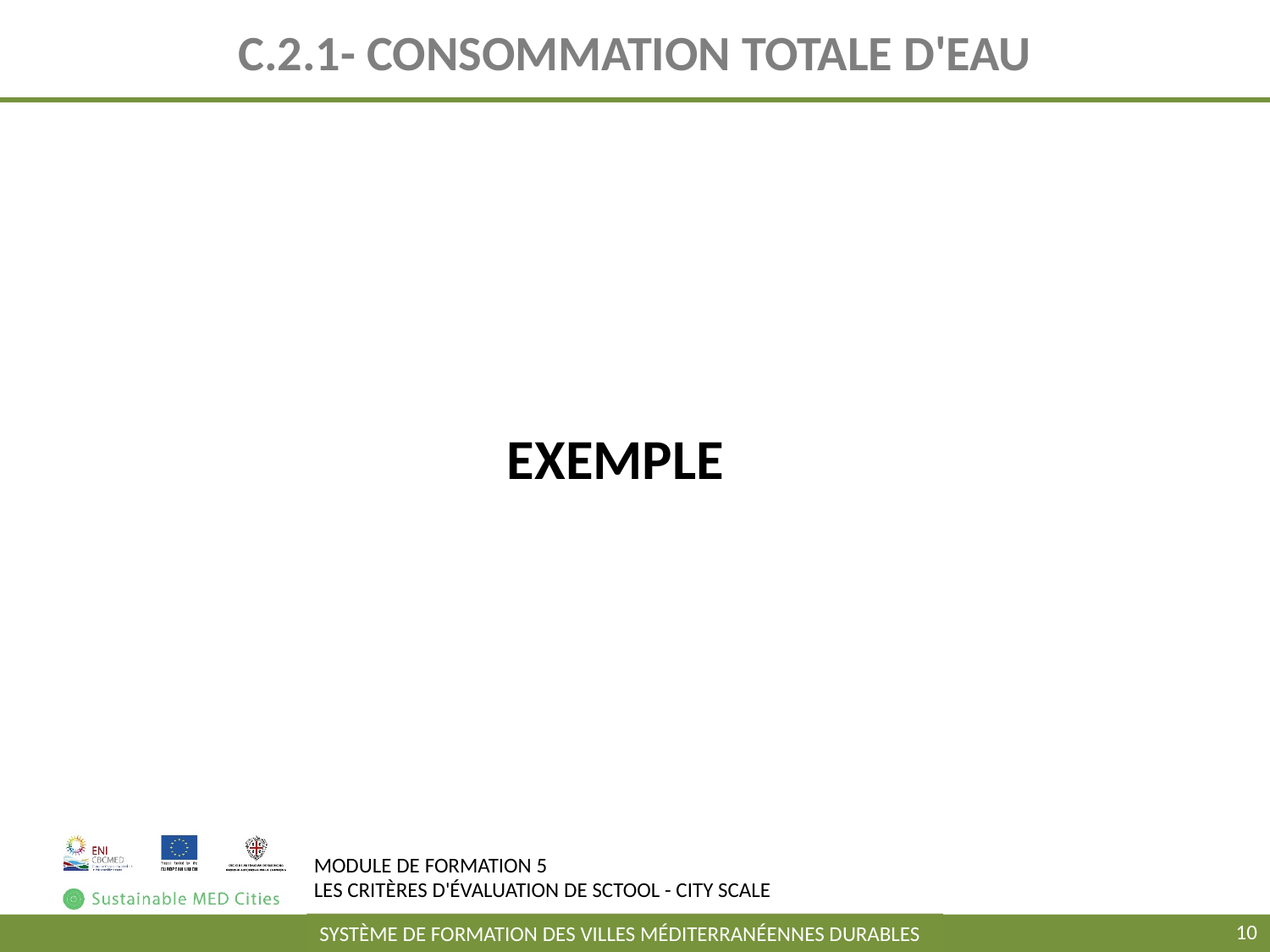

# C.2.1- CONSOMMATION TOTALE D'EAU

EXEMPLE

SYSTÈME DE FORMATION DES VILLES MÉDITERRANÉENNES DURABLES
10